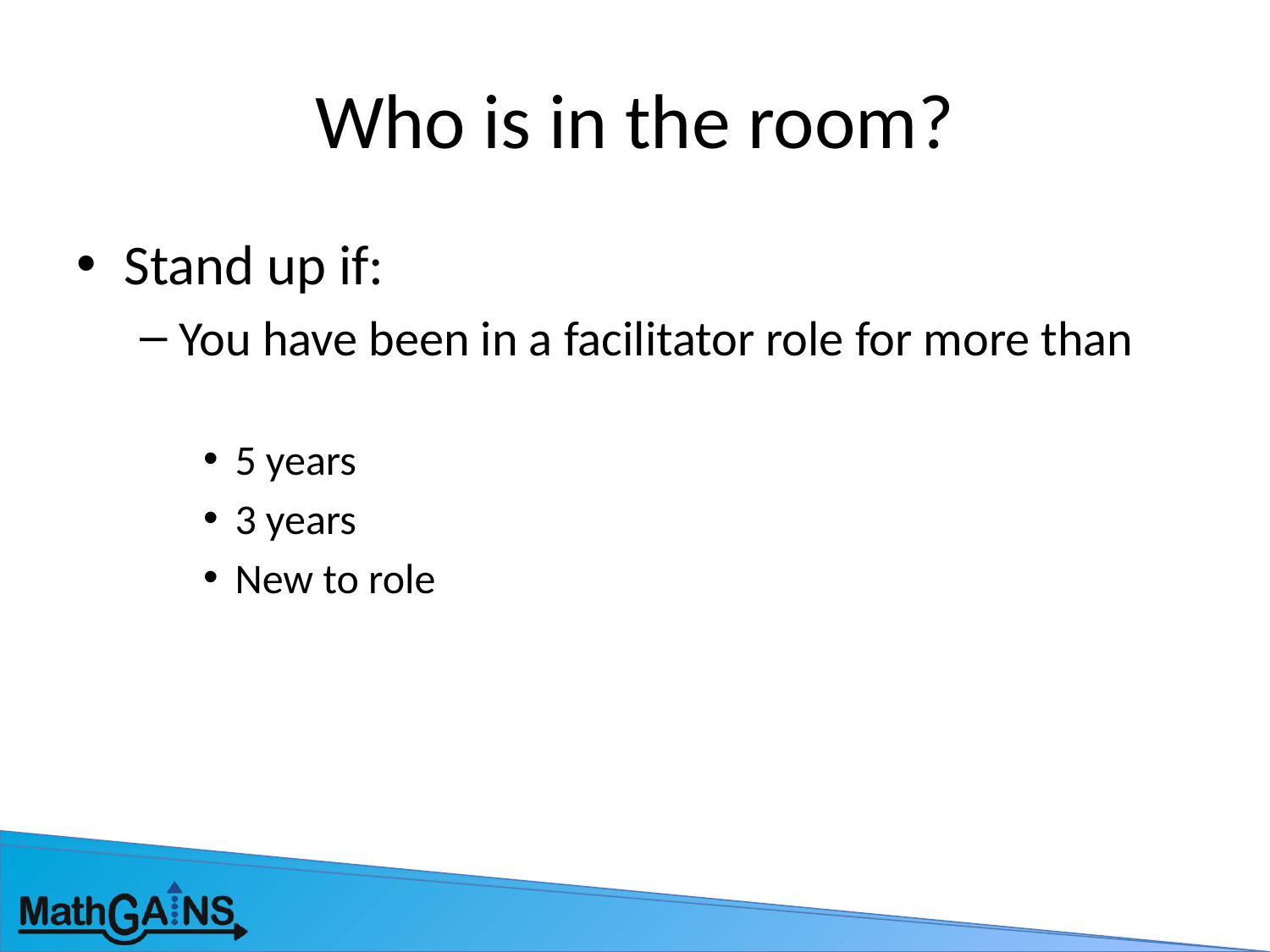

# Who is in the room?
Stand up if:
You have been in a facilitator role for more than
5 years
3 years
New to role